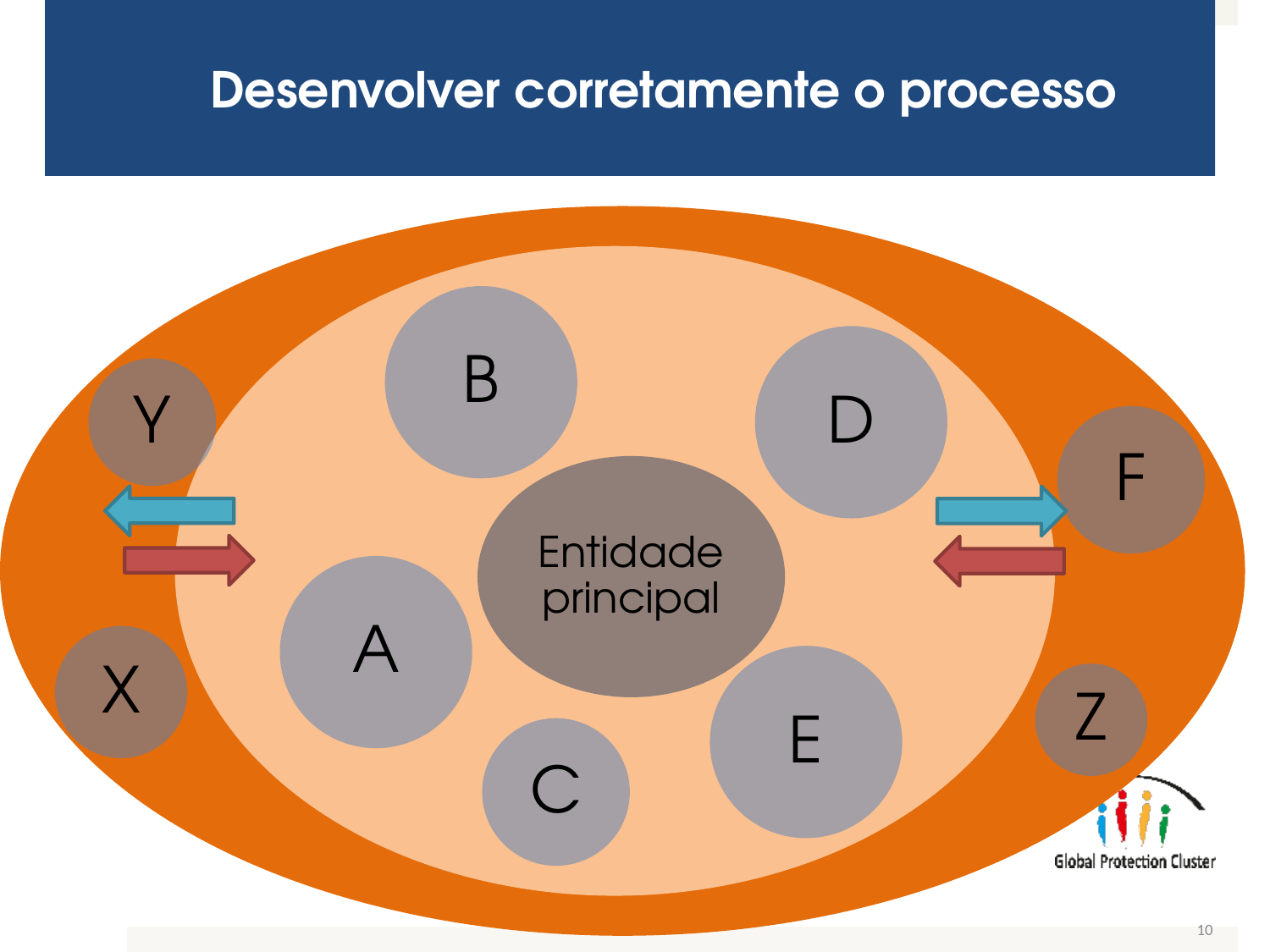

# Desenvolver corretamente o processo

Entidade principal
D
F
Z
E
C
A
X
Y
B